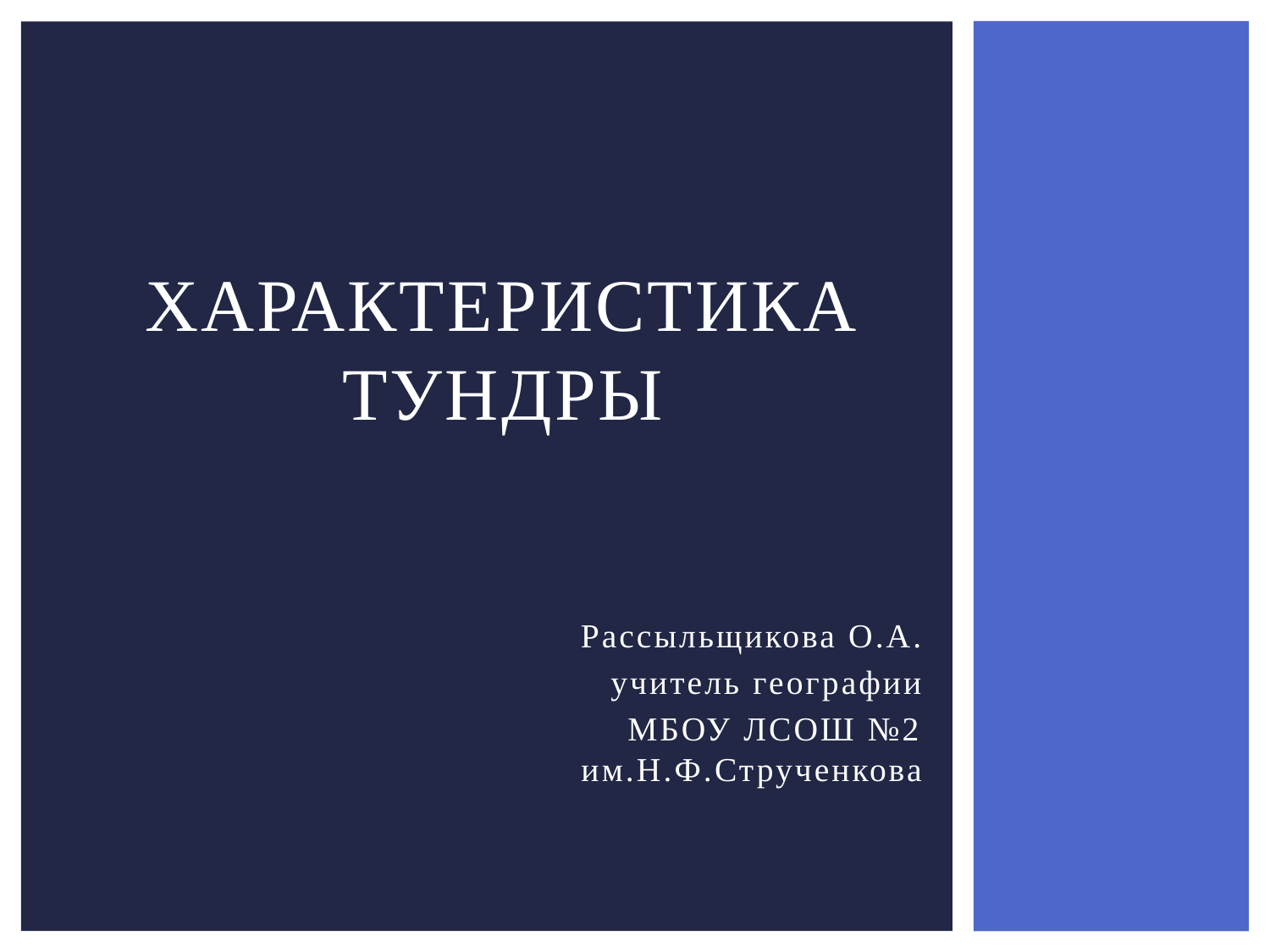

# Характеристика тундры
Рассыльщикова О.А.
учитель географии
МБОУ ЛСОШ №2 им.Н.Ф.Струченкова